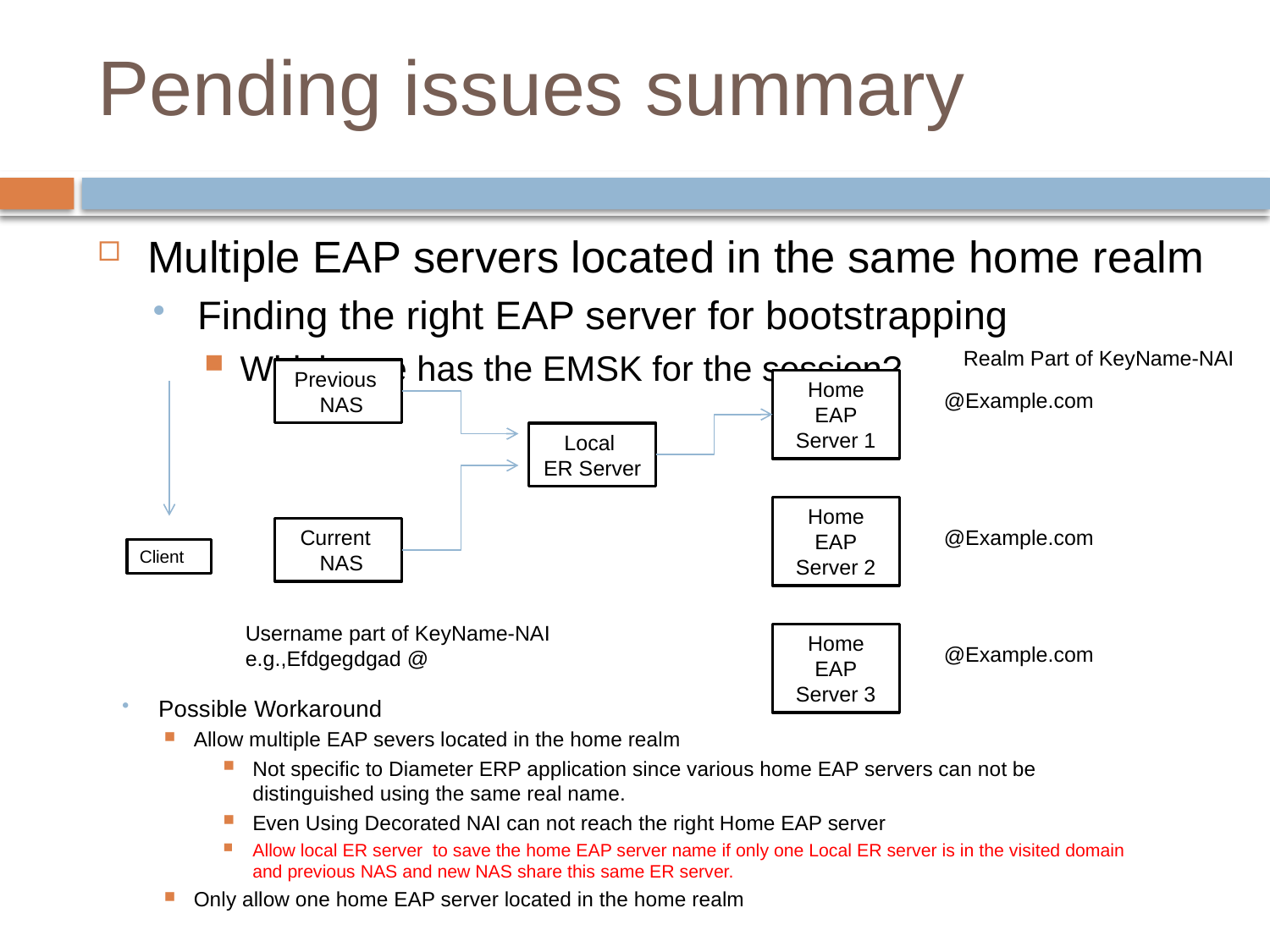

# Pending issues summary
Multiple EAP servers located in the same home realm
Finding the right EAP server for bootstrapping
Which one has the EMSK for the session?

Realm Part of KeyName-NAI
Previous
 NAS
Home EAP Server 1
@Example.com
Local
ER Server
Home EAP
Server 2
Current
 NAS
@Example.com
Client
Username part of KeyName-NAI
e.g.,Efdgegdgad @

Home EAP
Server 3
@Example.com
Possible Workaround
Allow multiple EAP severs located in the home realm
Not specific to Diameter ERP application since various home EAP servers can not be distinguished using the same real name.
Even Using Decorated NAI can not reach the right Home EAP server
Allow local ER server  to save the home EAP server name if only one Local ER server is in the visited domain and previous NAS and new NAS share this same ER server.
Only allow one home EAP server located in the home realm